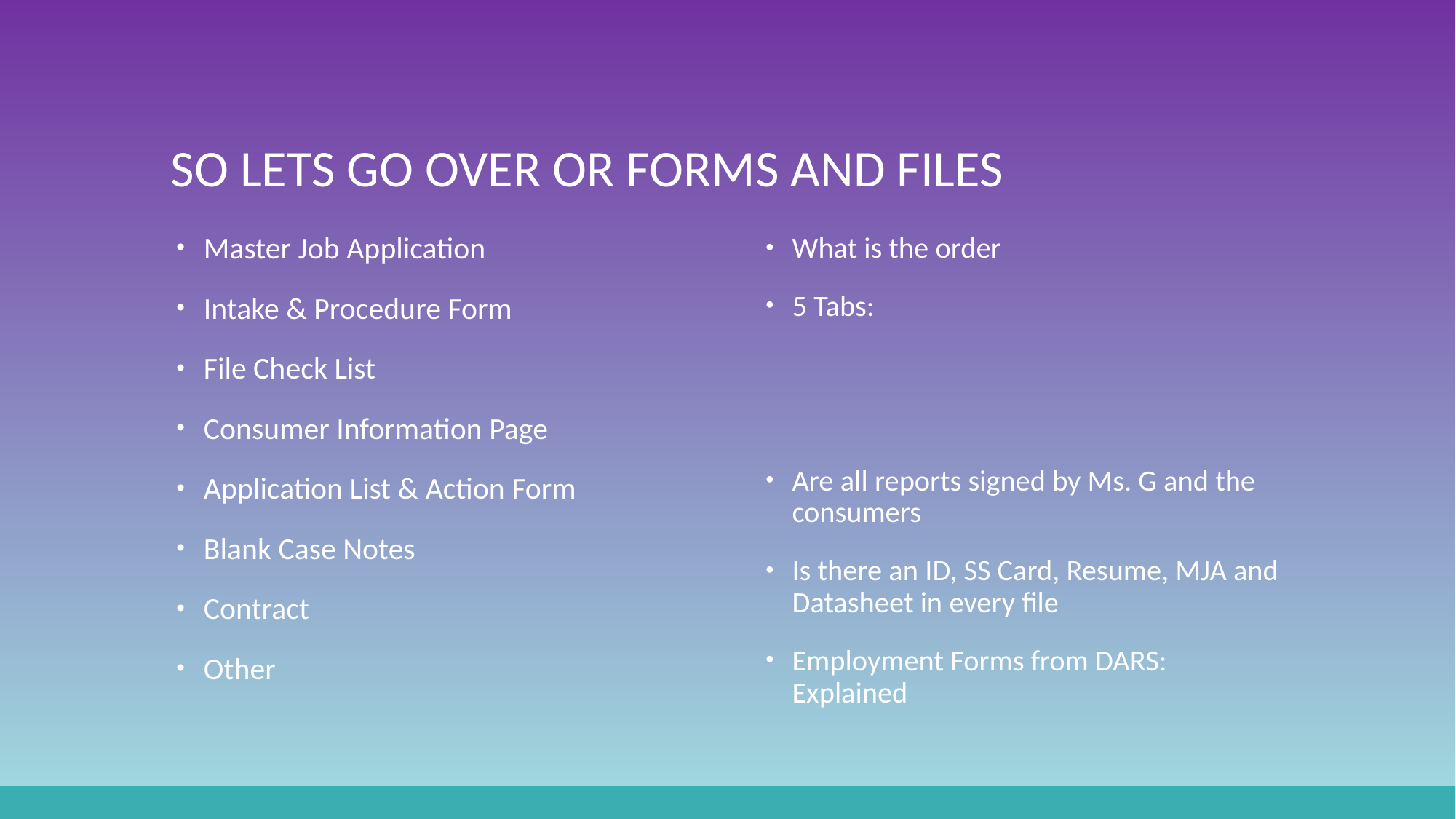

# SO LETS GO OVER OR FORMS AND FILES
Master Job Application
Intake & Procedure Form
File Check List
Consumer Information Page
Application List & Action Form
Blank Case Notes
Contract
Other

What is the order
5 Tabs:

Are all reports signed by Ms. G and the consumers
Is there an ID, SS Card, Resume, MJA and Datasheet in every file
Employment Forms from DARS: Explained